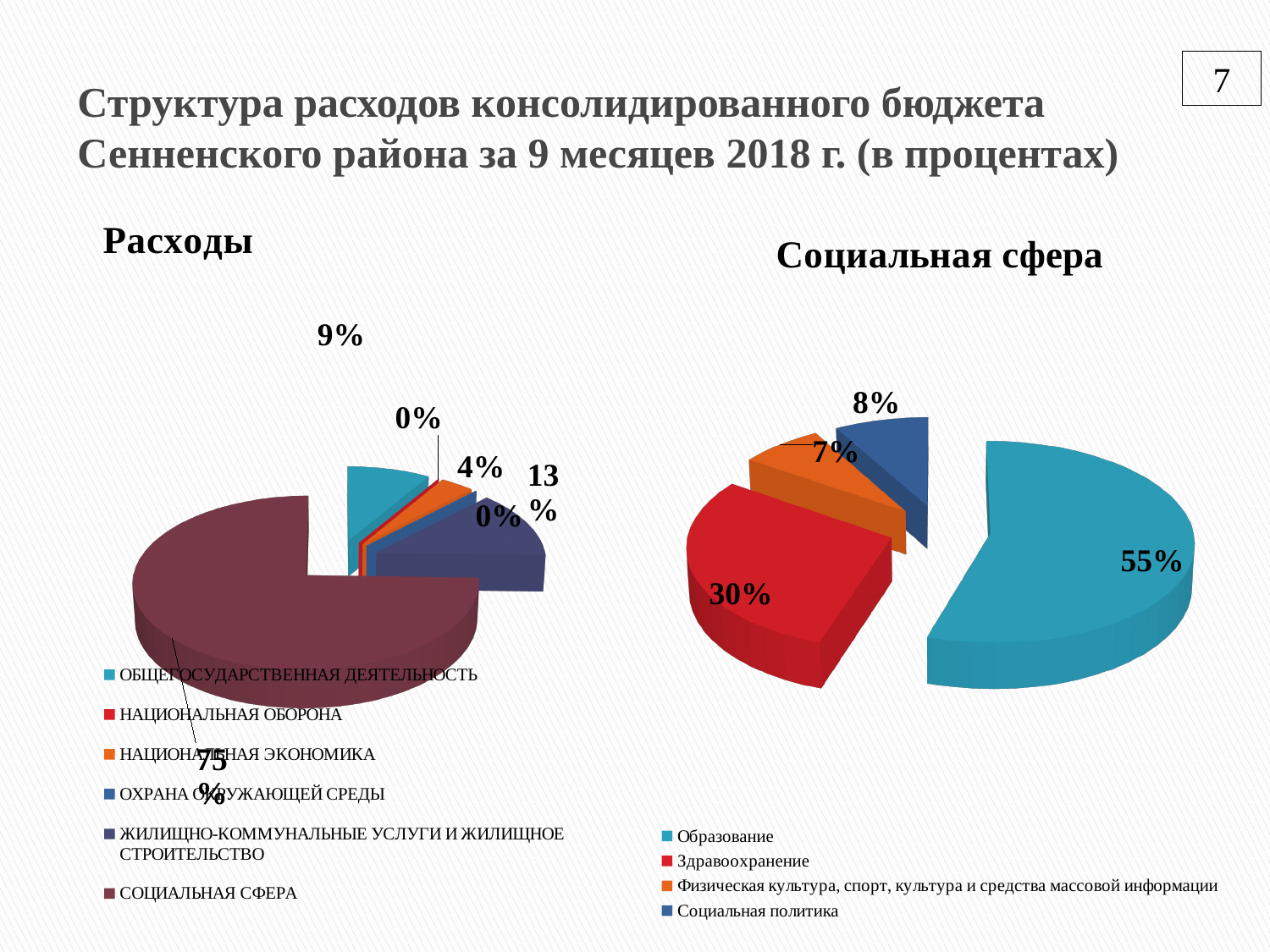

# Структура расходов консолидированного бюджета Сенненского района за 9 месяцев 2018 г. (в процентах)
7

[unsupported chart]

[unsupported chart]